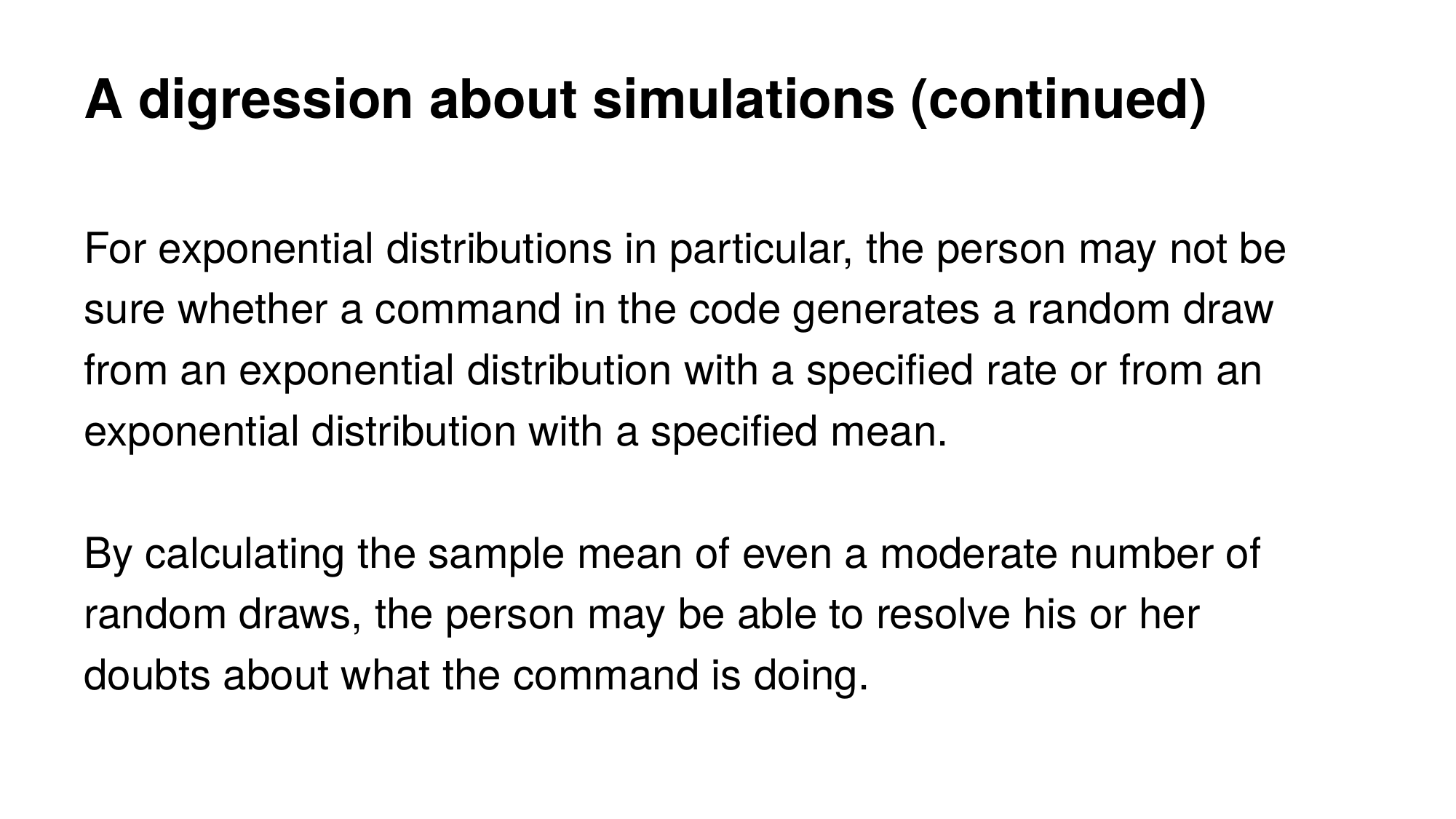

# A digression about simulations (continued)
For exponential distributions in particular, the person may not be sure whether a command in the code generates a random draw from an exponential distribution with a specified rate or from an exponential distribution with a specified mean.

By calculating the sample mean of even a moderate number of random draws, the person may be able to resolve his or her doubts about what the command is doing.